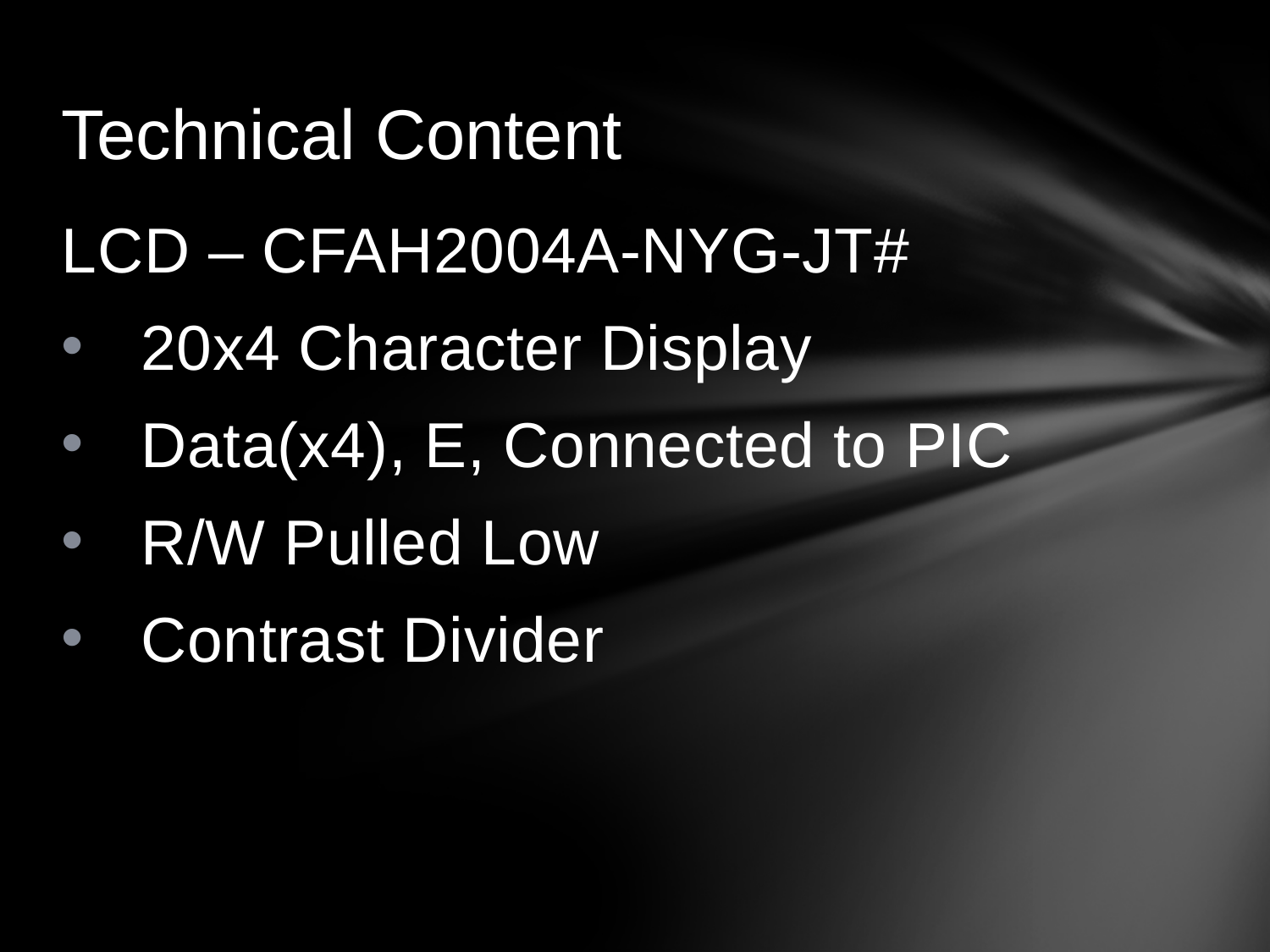

# Technical Content
LCD – CFAH2004A-NYG-JT#
20x4 Character Display
Data(x4), E, Connected to PIC
R/W Pulled Low
Contrast Divider